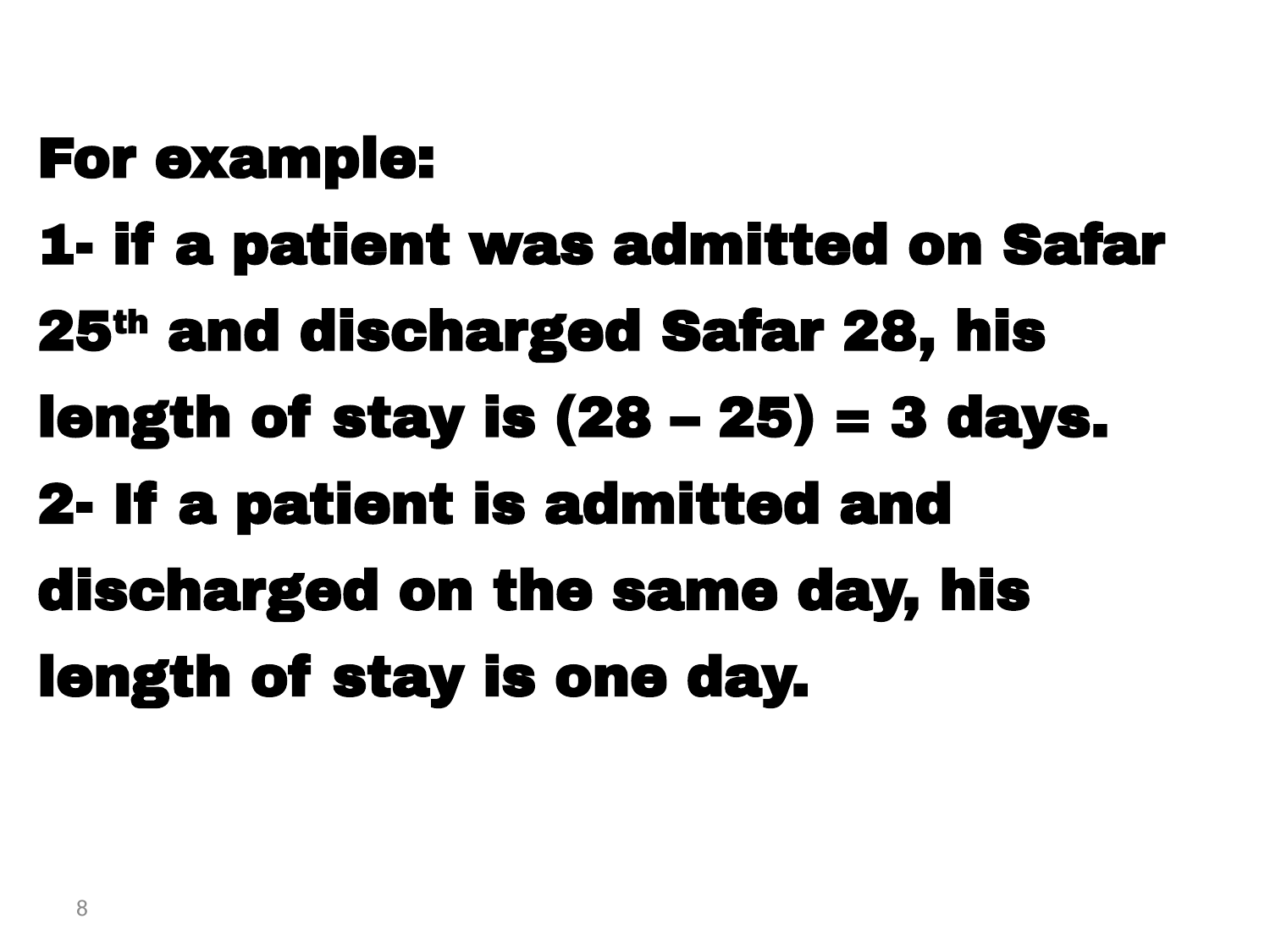

For example:
1- if a patient was admitted on Safar 25th and discharged Safar 28, his length of stay is (28 – 25) = 3 days.
2- If a patient is admitted and discharged on the same day, his length of stay is one day.
8